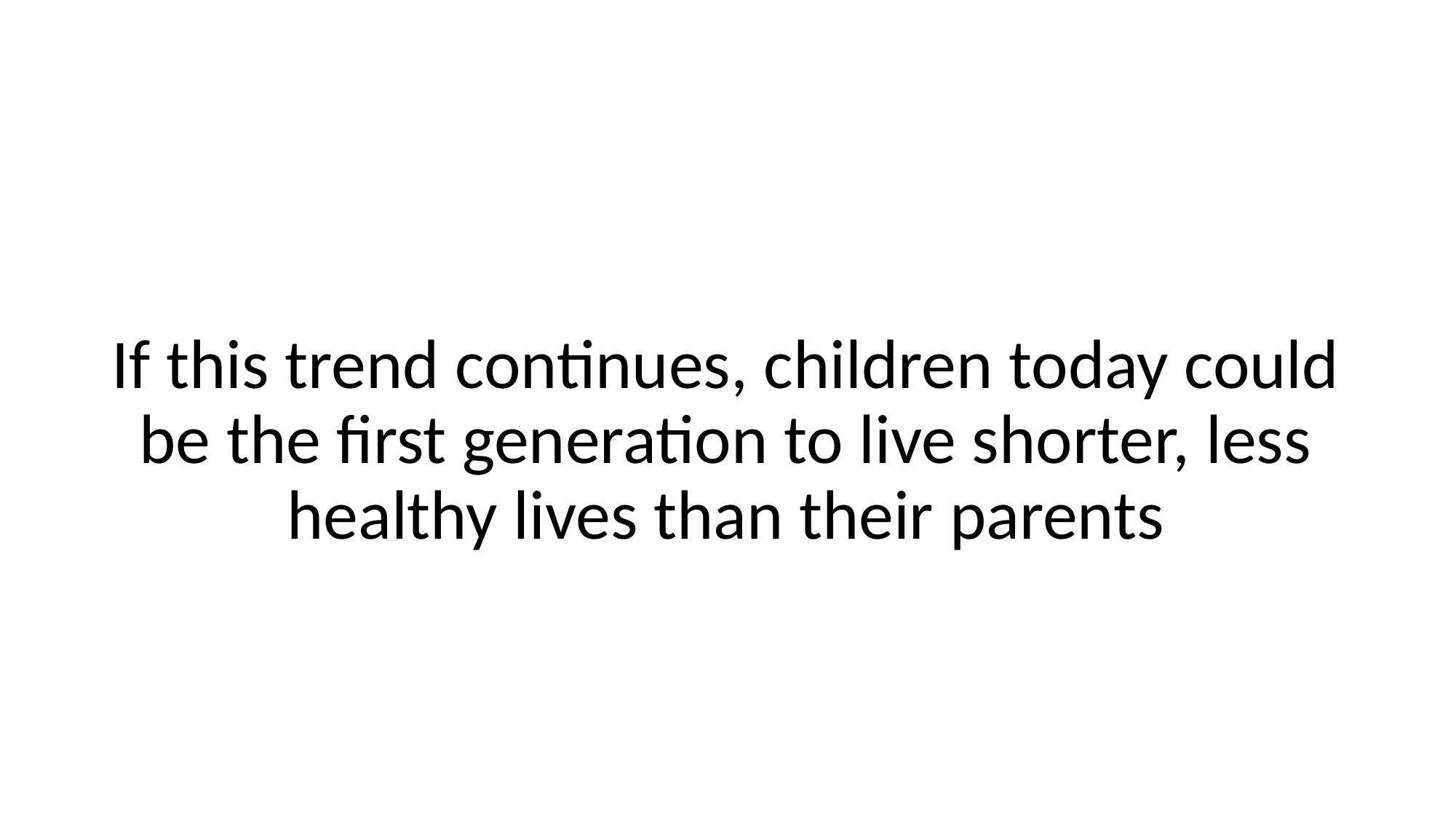

If this trend continues, children today could be the first generation to live shorter, less healthy lives than their parents